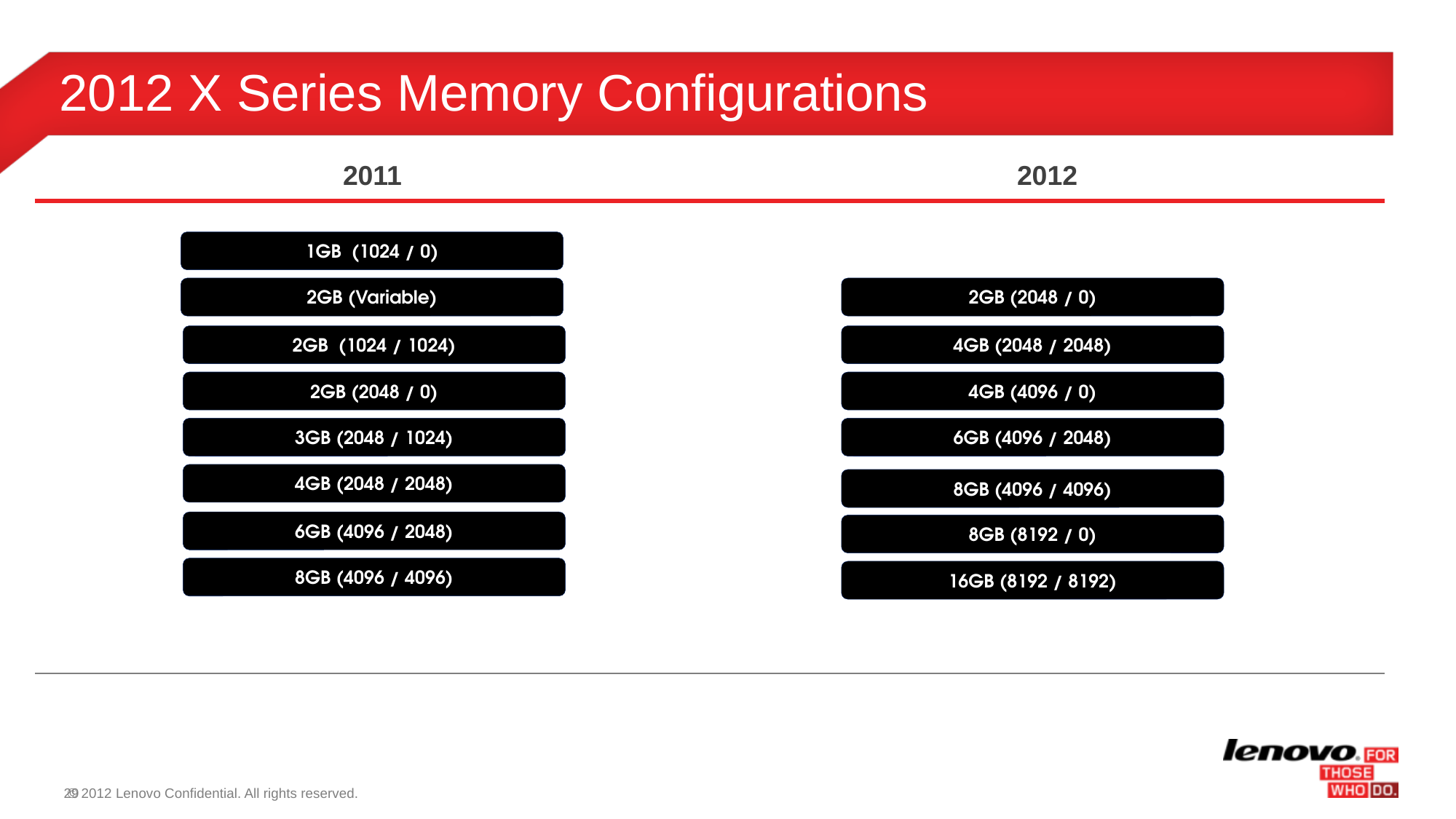

# 2012 X Series Memory Configurations
| 2011 | 2012 |
| --- | --- |
|  |  |
1GB  (1024 / 0)
2GB (Variable)
2GB (2048 / 0)
2GB  (1024 / 1024)
4GB (2048 / 2048)
2GB (2048 / 0)
4GB (4096 / 0)
3GB (2048 / 1024)
6GB (4096 / 2048)
4GB (2048 / 2048)
8GB (4096 / 4096)
6GB (4096 / 2048)
8GB (8192 / 0)
8GB (4096 / 4096)
16GB (8192 / 8192)